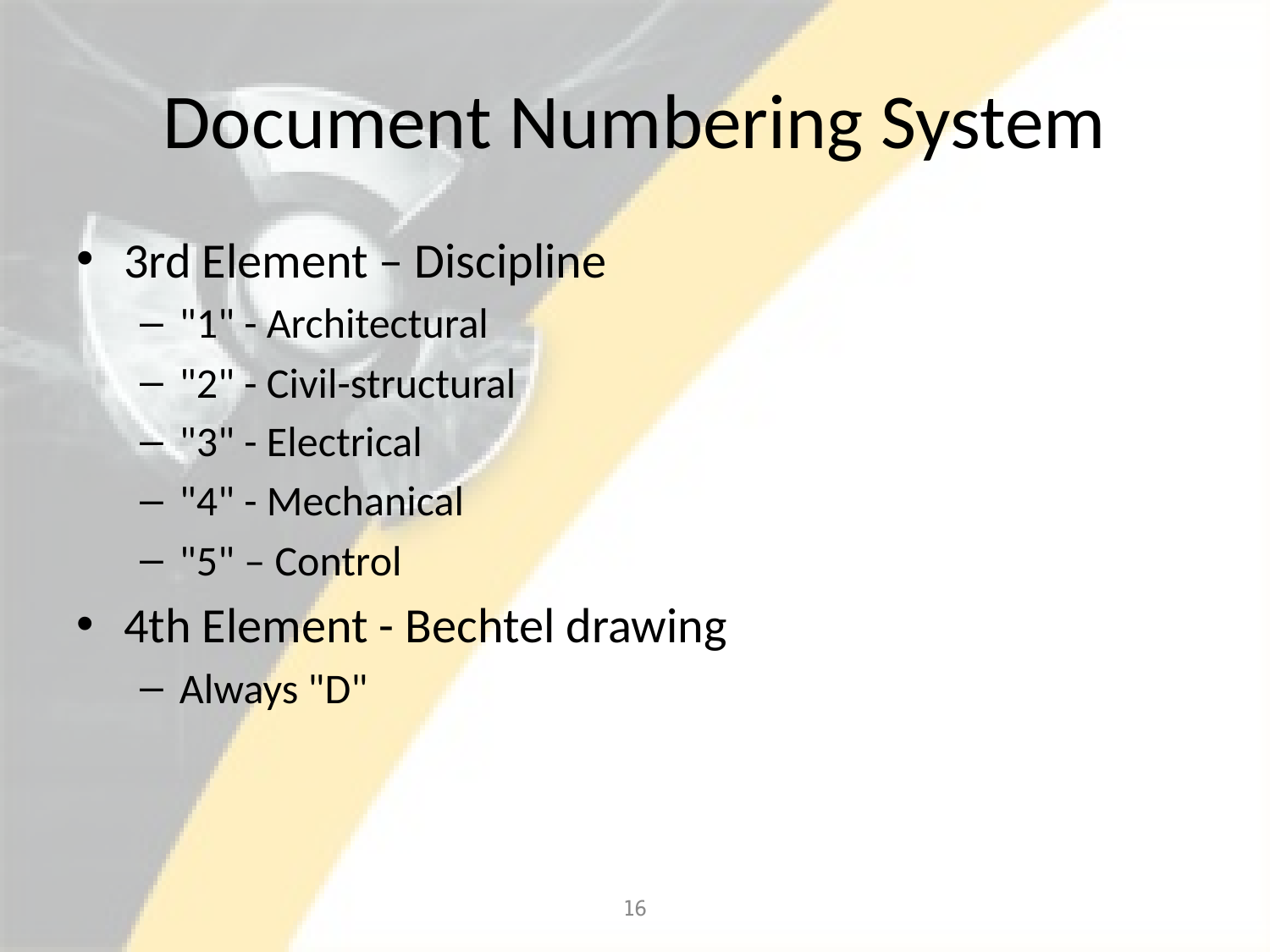

# Document Numbering System
3rd Element – Discipline
"1" - Architectural
"2" - Civil-structural
"3" - Electrical
"4" - Mechanical
"5" – Control
4th Element - Bechtel drawing
Always "D"
16